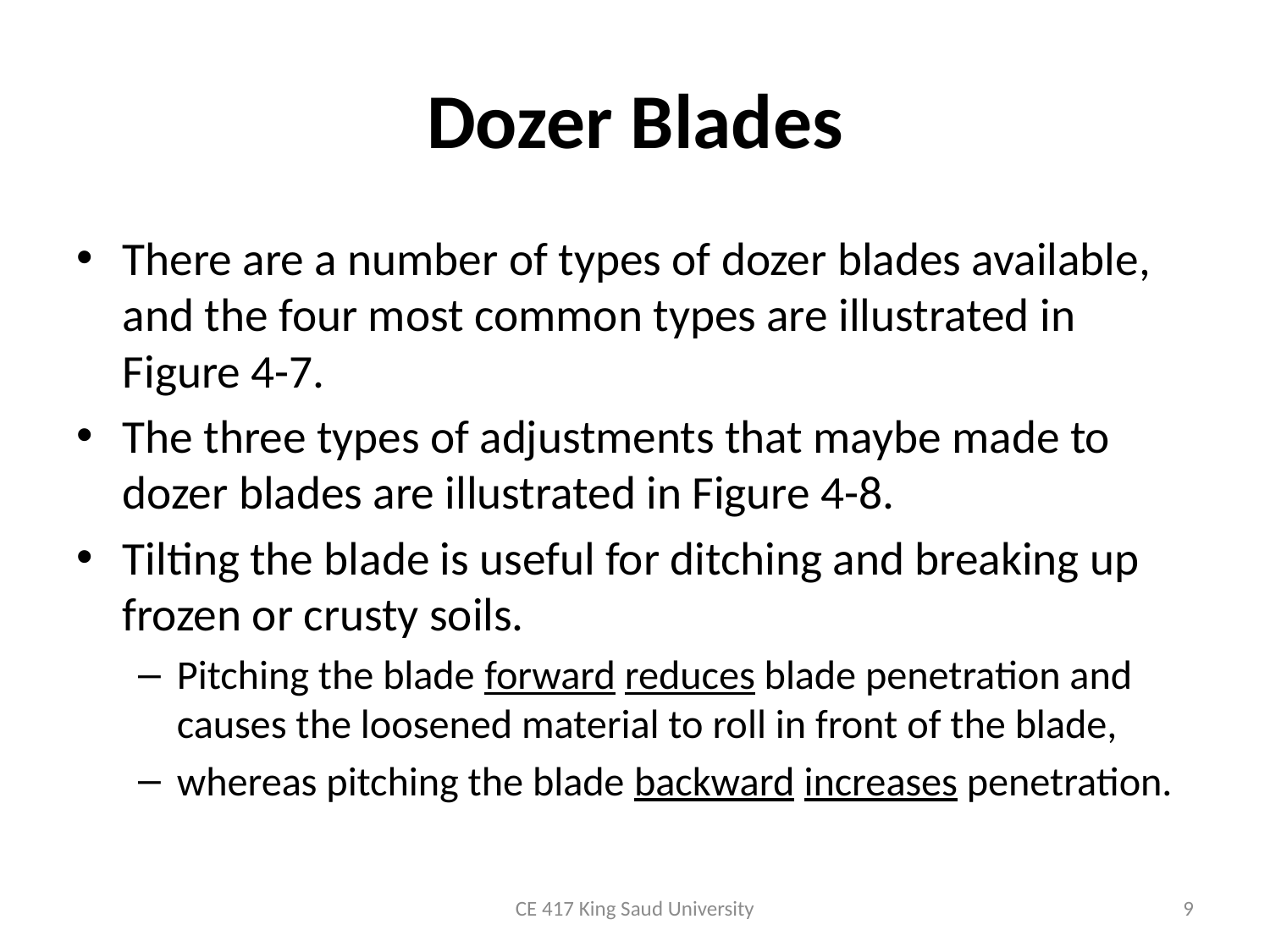

# Dozer Blades
There are a number of types of dozer blades available, and the four most common types are illustrated in Figure 4-7.
The three types of adjustments that maybe made to dozer blades are illustrated in Figure 4-8.
Tilting the blade is useful for ditching and breaking up frozen or crusty soils.
Pitching the blade forward reduces blade penetration and causes the loosened material to roll in front of the blade,
whereas pitching the blade backward increases penetration.
CE 417 King Saud University
9